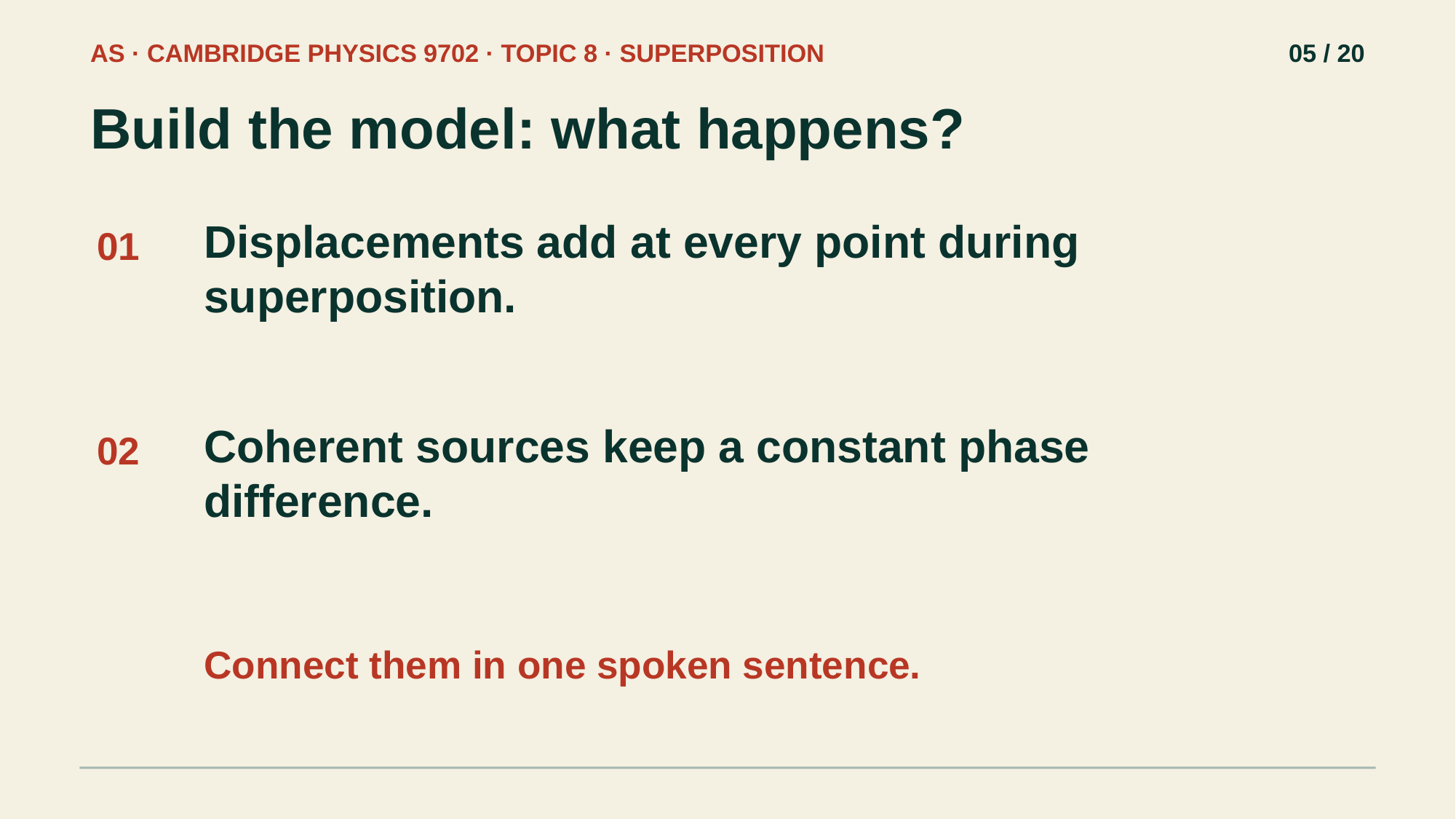

AS · CAMBRIDGE PHYSICS 9702 · TOPIC 8 · SUPERPOSITION
05 / 20
Build the model: what happens?
Displacements add at every point during superposition.
01
Coherent sources keep a constant phase difference.
02
Connect them in one spoken sentence.